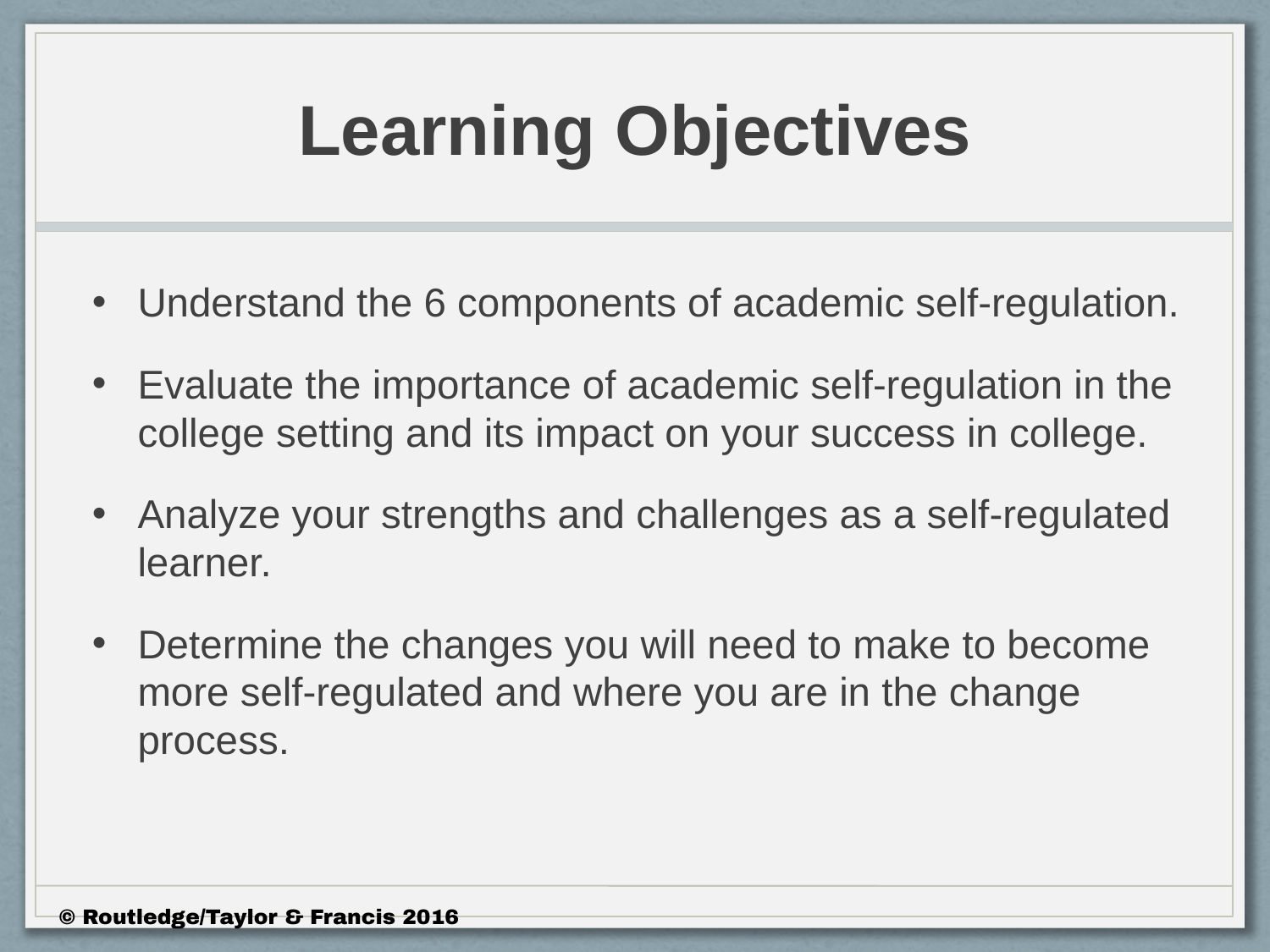

# Learning Objectives
Understand the 6 components of academic self-regulation.
Evaluate the importance of academic self-regulation in the college setting and its impact on your success in college.
Analyze your strengths and challenges as a self-regulated learner.
Determine the changes you will need to make to become more self-regulated and where you are in the change process.

© Routledge/Taylor & Francis 2016